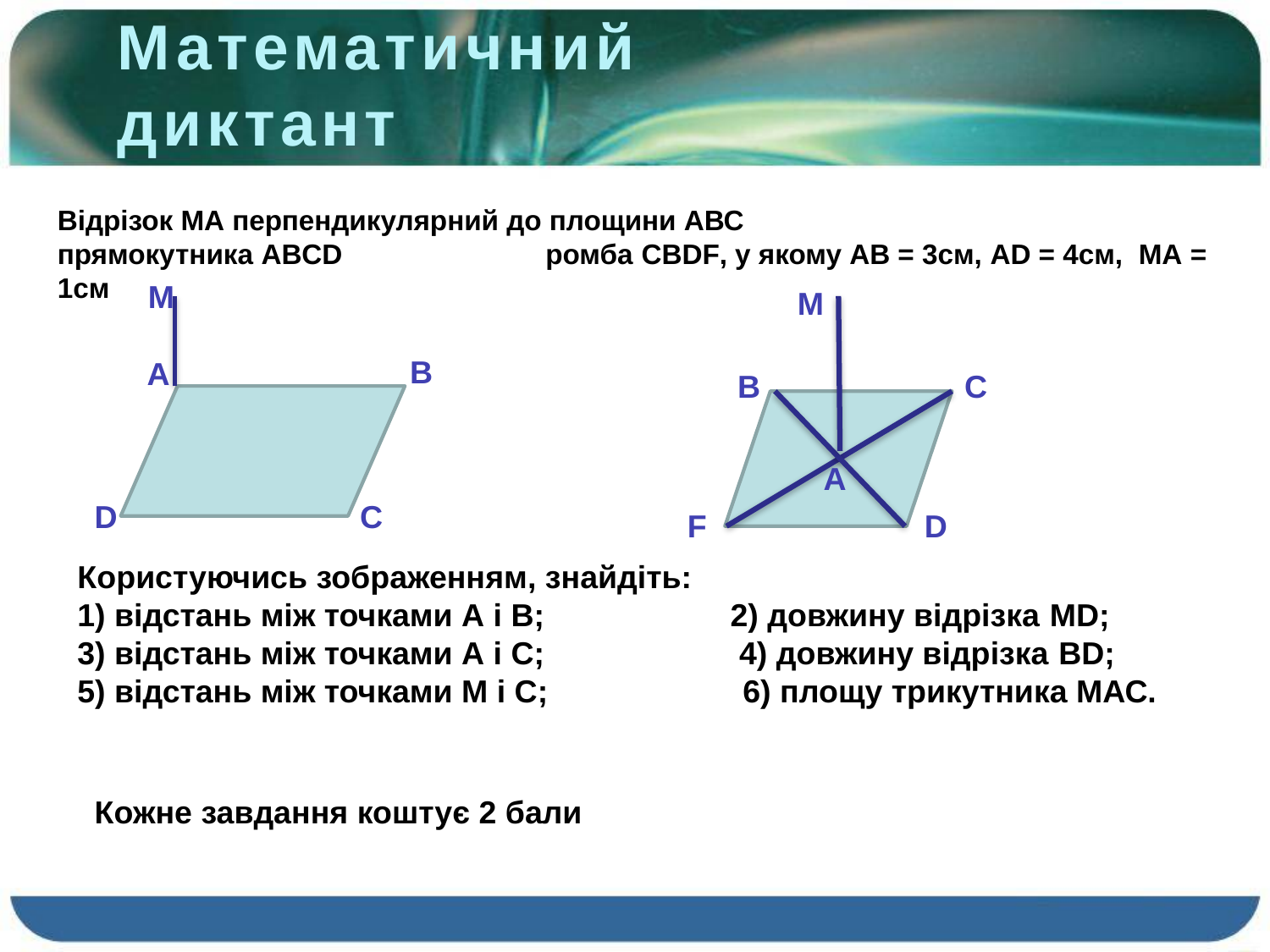

Математичний диктант
Відрізок МА перпендикулярний до площини АВС
прямокутника ABCD                          ромба CBDF, у якому АВ = 3см, AD = 4cм,  МА = 1cм
М
М
В
А
В
С

А
D
С
F
D
Користуючись зображенням, знайдіть:
1) відстань між точками А і В;                     2) довжину відрізка MD;
3) відстань між точками А і С;                      4) довжину відрізка BD;
5) відстань між точками М і С;                      6) площу трикутника МАС.
Кожне завдання коштує 2 бали